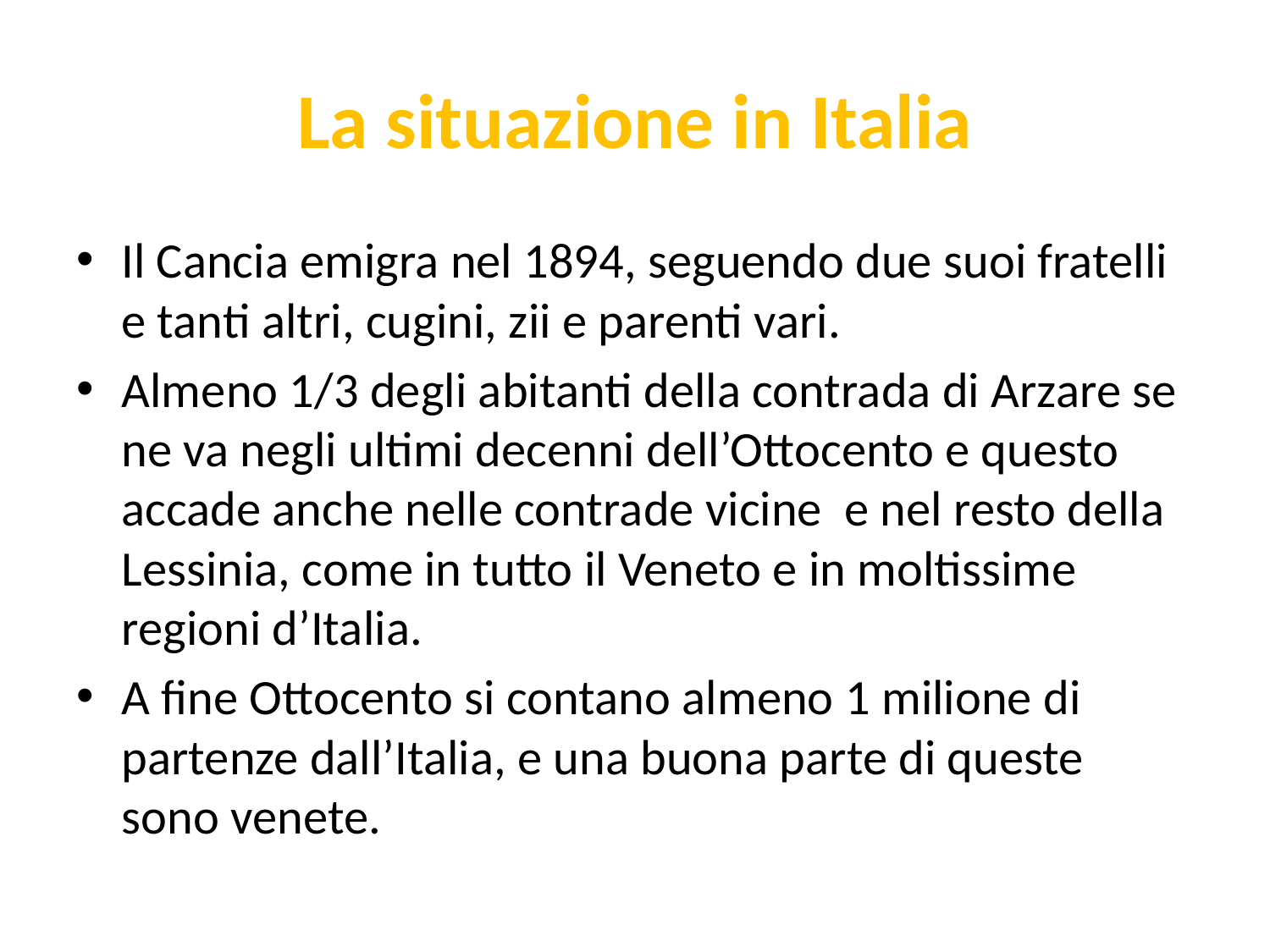

# La situazione in Italia
Il Cancia emigra nel 1894, seguendo due suoi fratelli e tanti altri, cugini, zii e parenti vari.
Almeno 1/3 degli abitanti della contrada di Arzare se ne va negli ultimi decenni dell’Ottocento e questo accade anche nelle contrade vicine  e nel resto della Lessinia, come in tutto il Veneto e in moltissime regioni d’Italia.
A fine Ottocento si contano almeno 1 milione di partenze dall’Italia, e una buona parte di queste sono venete.